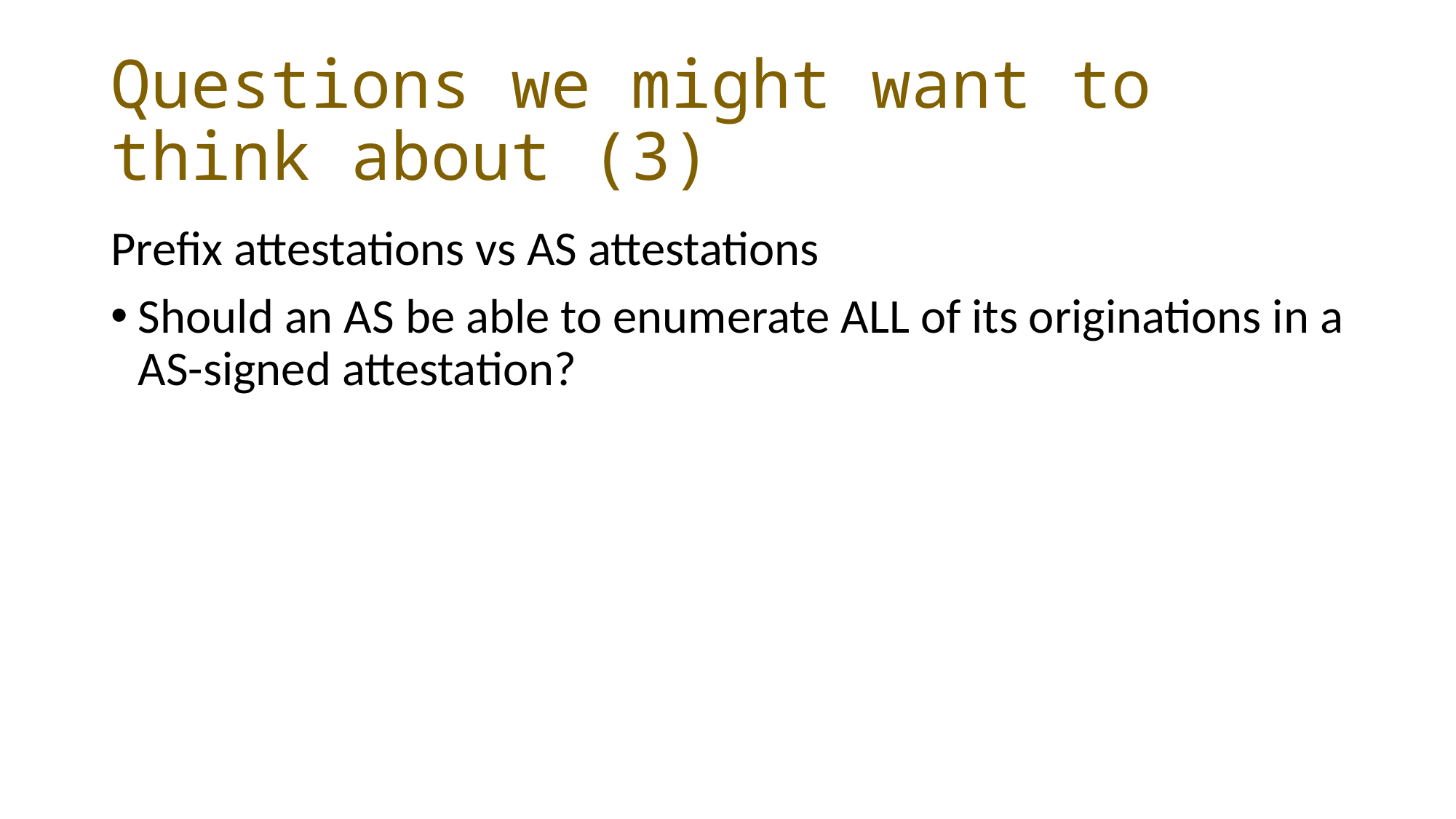

# Questions we might want to think about (3)
Prefix attestations vs AS attestations
Should an AS be able to enumerate ALL of its originations in a AS-signed attestation?